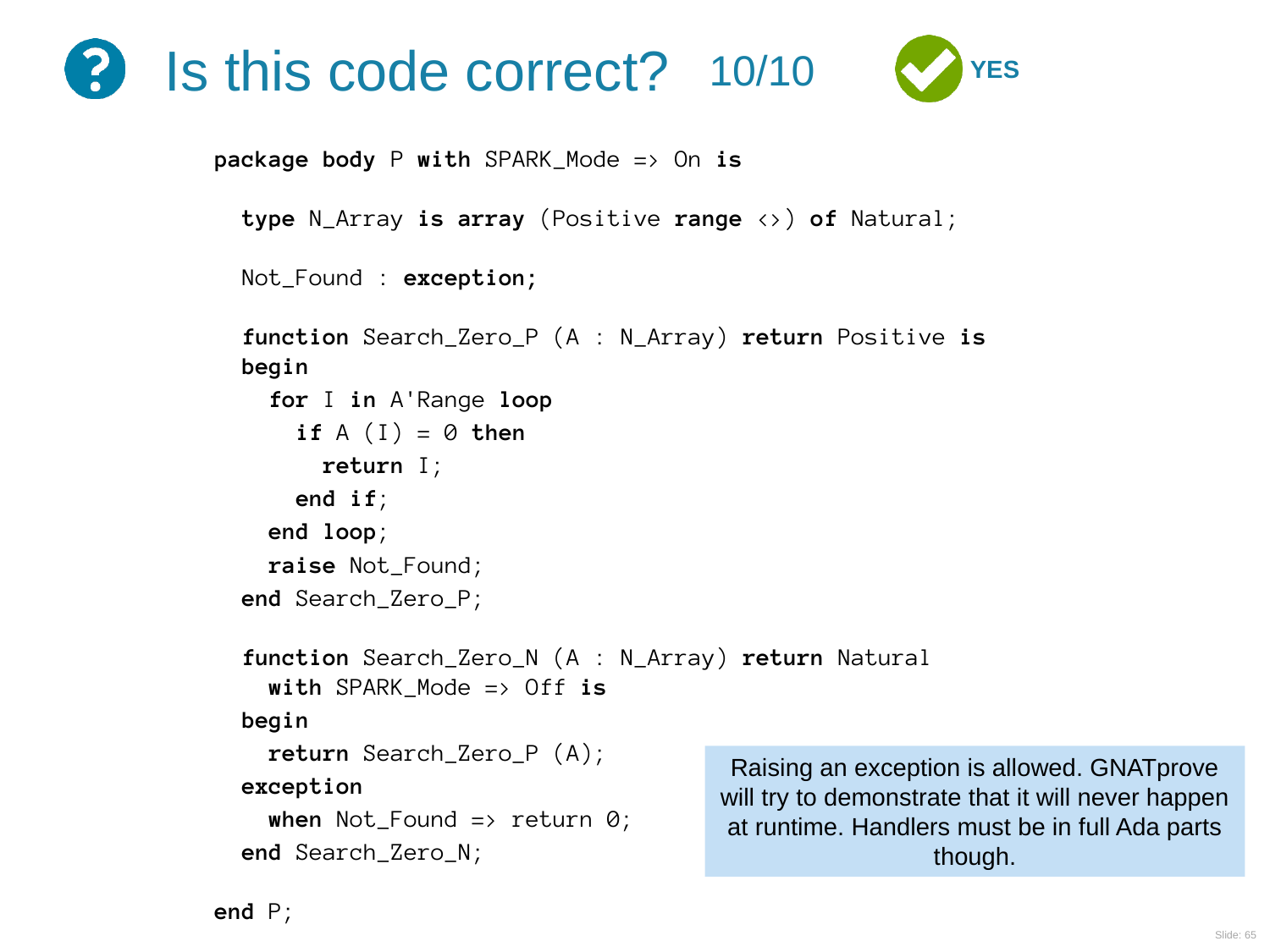

# 10/10
package body P with SPARK_Mode => On is

  type N_Array is array (Positive range <>) of Natural;

  Not_Found : exception;

  function Search_Zero_P (A : N_Array) return Positive is
  begin
    for I in A'Range loop
      if A (I) = 0 then
        return I;
      end if;
    end loop;
    raise Not_Found;
  end Search_Zero_P;

  function Search_Zero_N (A : N_Array) return Natural
    with SPARK_Mode => Off is
  begin
    return Search_Zero_P (A);
  exception
    when Not_Found => return 0;
  end Search_Zero_N;

end P;
Raising an exception is allowed. GNATprove will try to demonstrate that it will never happen at runtime. Handlers must be in full Ada parts though.